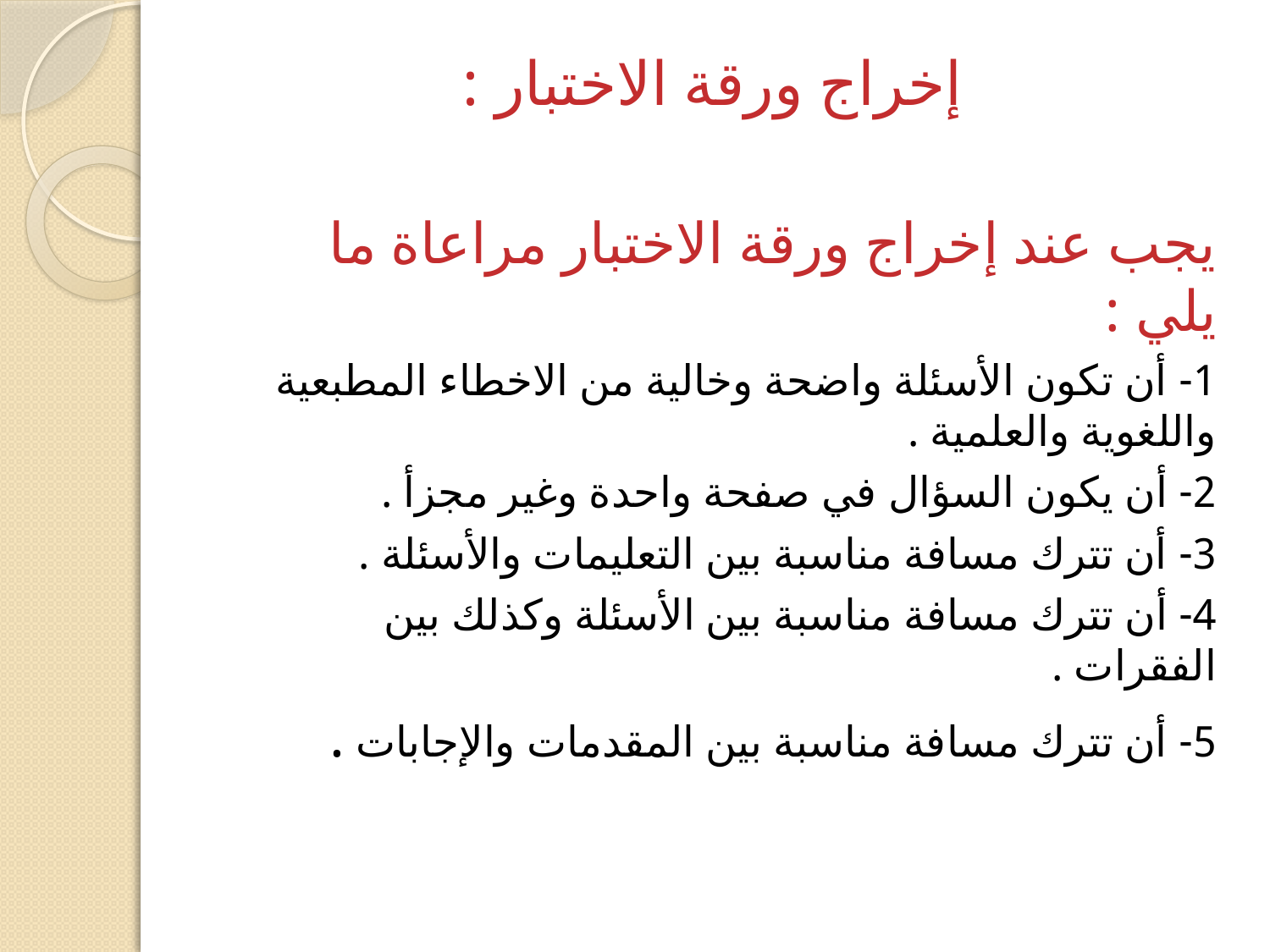

# إخراج ورقة الاختبار :
يجب عند إخراج ورقة الاختبار مراعاة ما يلي :
1- أن تكون الأسئلة واضحة وخالية من الاخطاء المطبعية واللغوية والعلمية .
2- أن يكون السؤال في صفحة واحدة وغير مجزأ .
3- أن تترك مسافة مناسبة بين التعليمات والأسئلة .
4- أن تترك مسافة مناسبة بين الأسئلة وكذلك بين الفقرات .
5- أن تترك مسافة مناسبة بين المقدمات والإجابات .